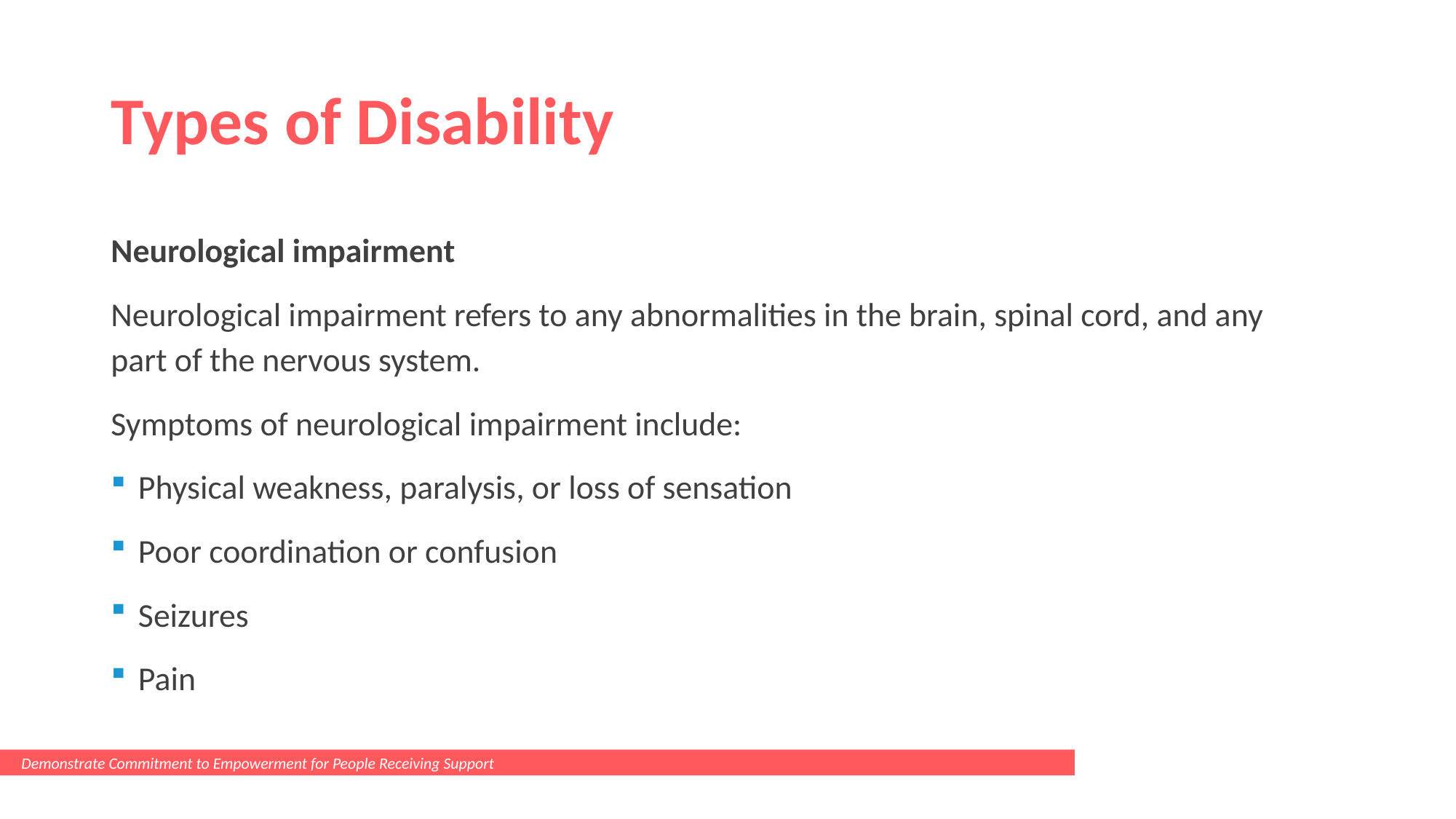

# Types of Disability
Neurological impairment
Neurological impairment refers to any abnormalities in the brain, spinal cord, and any part of the nervous system.
Symptoms of neurological impairment include:
Physical weakness, paralysis, or loss of sensation
Poor coordination or confusion
Seizures
Pain

Demonstrate Commitment to Empowerment for People Receiving Support